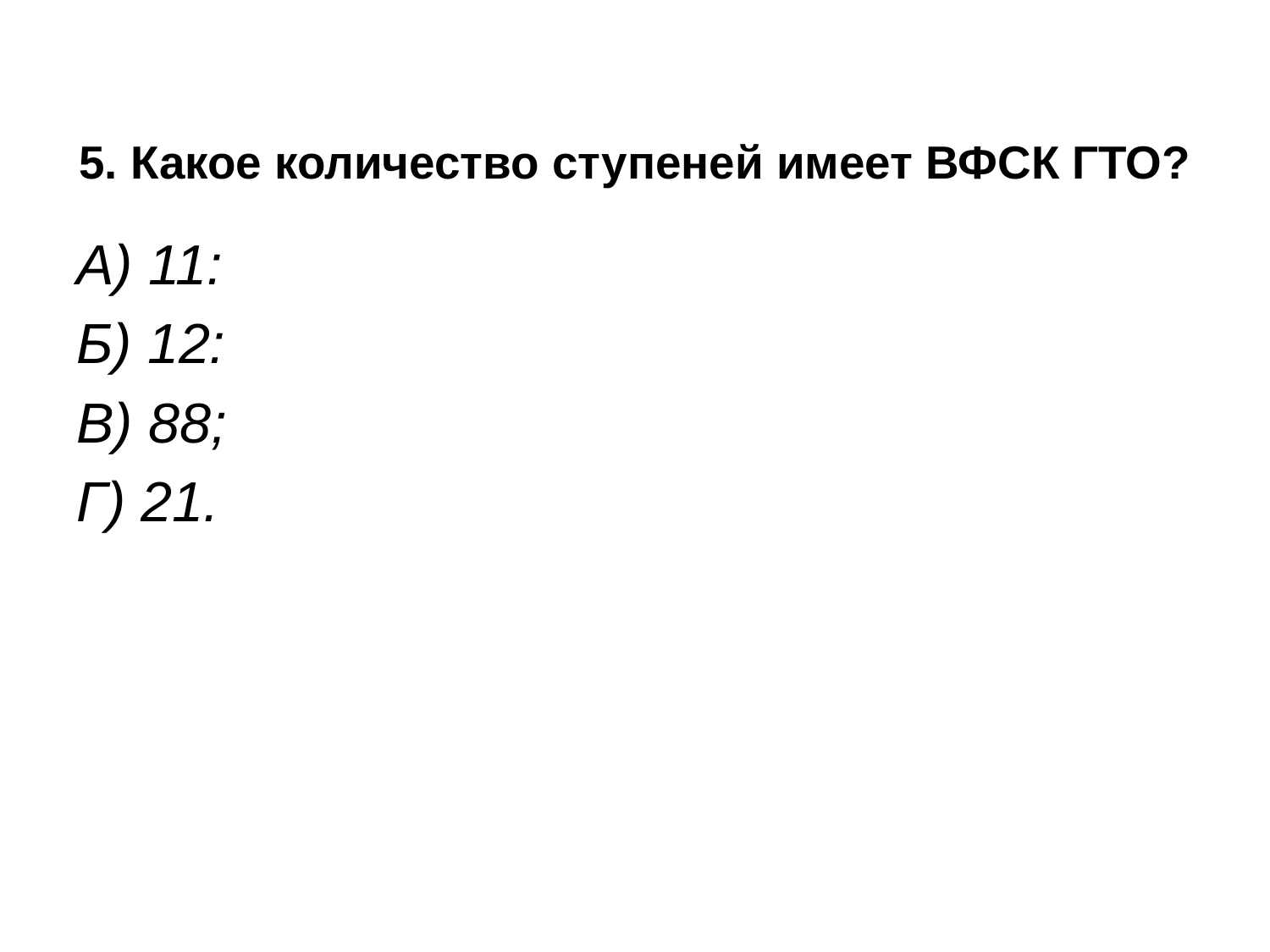

# 5. Какое количество ступеней имеет ВФСК ГТО?
А) 11:
Б) 12:
В) 88;
Г) 21.